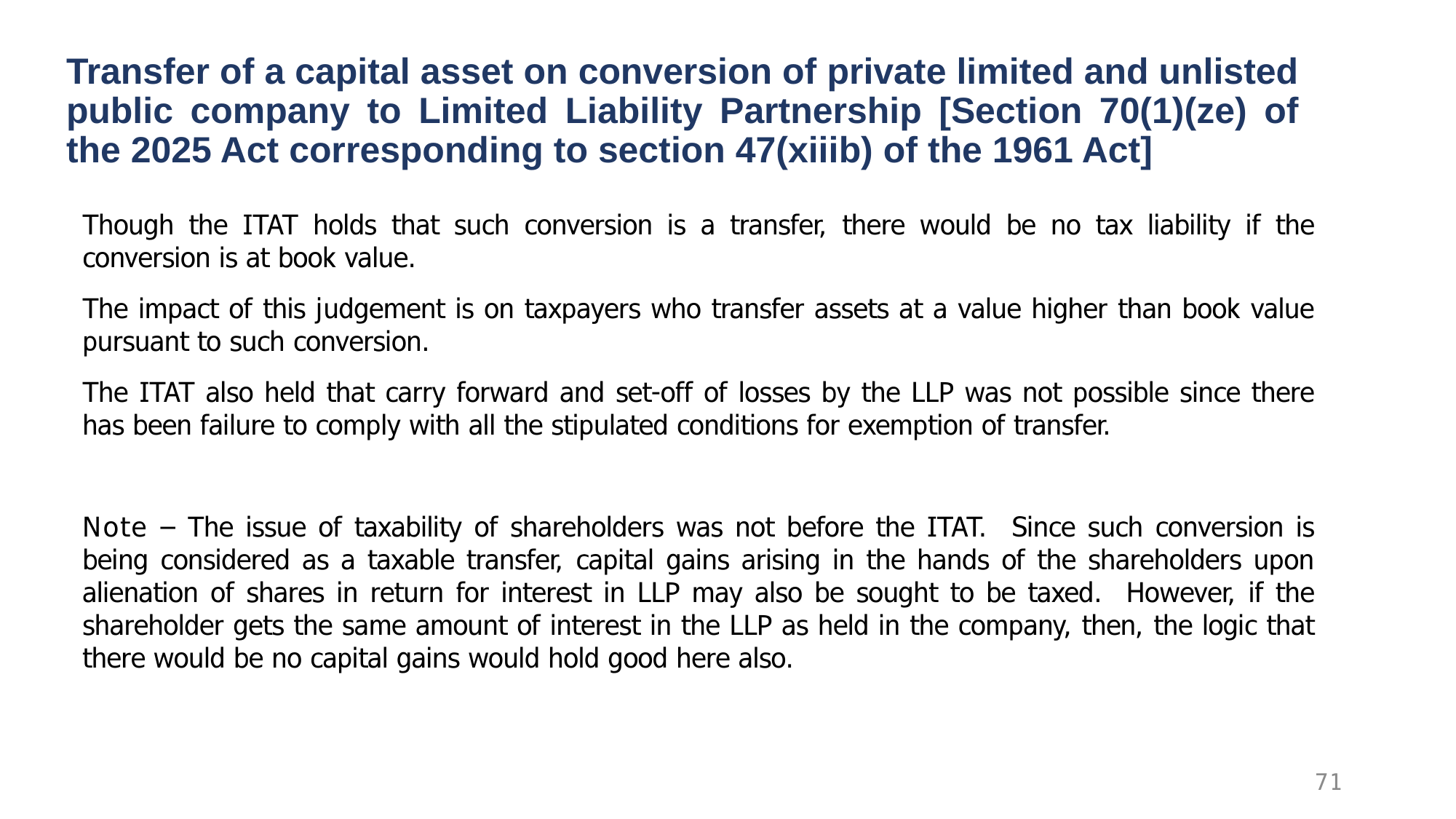

# Transfer of a capital asset on conversion of private limited and unlisted public company to Limited Liability Partnership [Section 70(1)(ze) of the 2025 Act corresponding to section 47(xiiib) of the 1961 Act]
Though the ITAT holds that such conversion is a transfer, there would be no tax liability if the conversion is at book value.
The impact of this judgement is on taxpayers who transfer assets at a value higher than book value pursuant to such conversion.
The ITAT also held that carry forward and set-off of losses by the LLP was not possible since there has been failure to comply with all the stipulated conditions for exemption of transfer.

Note – The issue of taxability of shareholders was not before the ITAT.  Since such conversion is being considered as a taxable transfer, capital gains arising in the hands of the shareholders upon alienation of shares in return for interest in LLP may also be sought to be taxed.  However, if the shareholder gets the same amount of interest in the LLP as held in the company, then, the logic that there would be no capital gains would hold good here also.

71